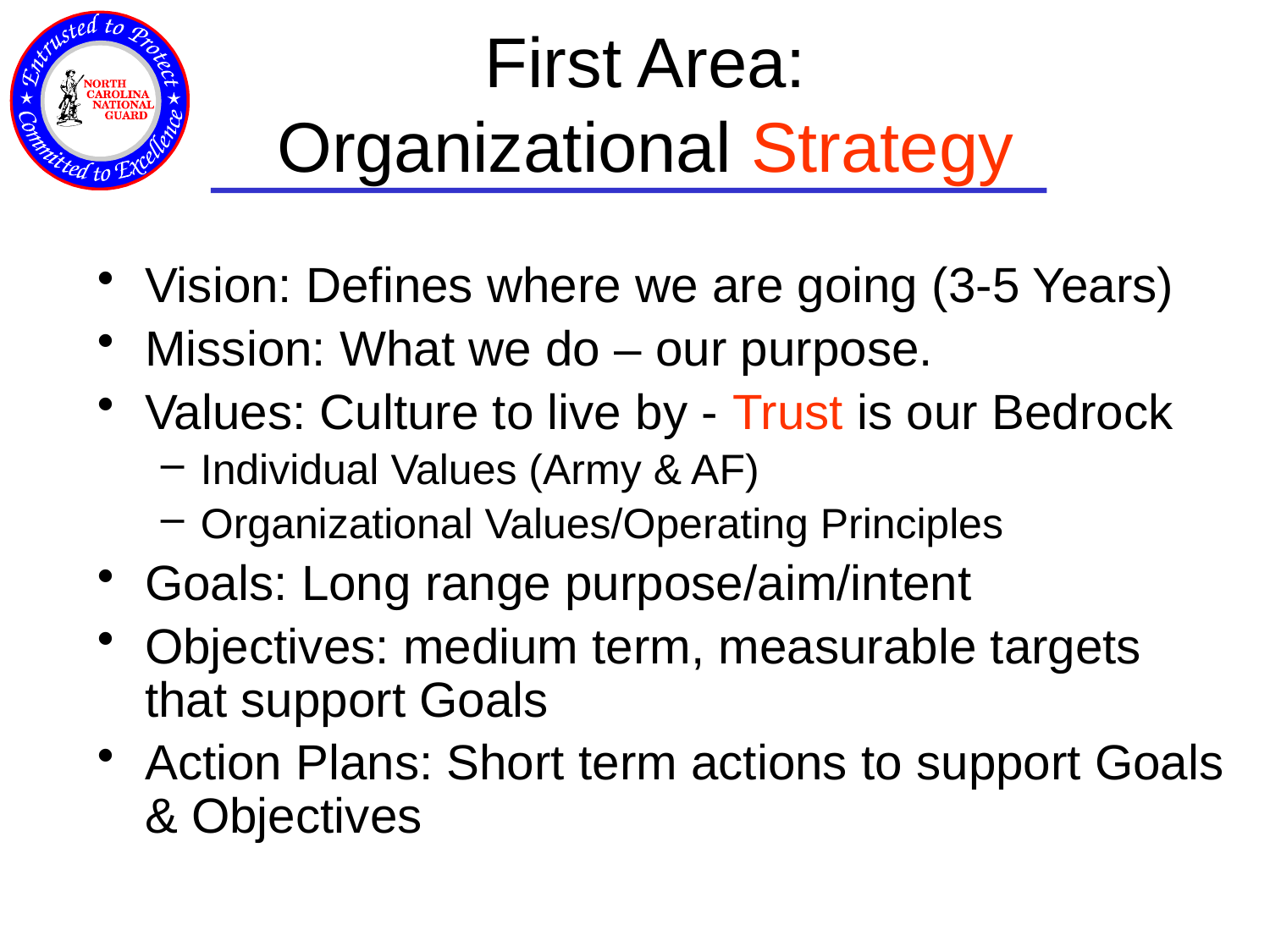

# First Area: Organizational Strategy
Vision: Defines where we are going (3-5 Years)
Mission: What we do – our purpose.
Values: Culture to live by - Trust is our Bedrock
Individual Values (Army & AF)
Organizational Values/Operating Principles
Goals: Long range purpose/aim/intent
Objectives: medium term, measurable targets that support Goals
Action Plans: Short term actions to support Goals & Objectives